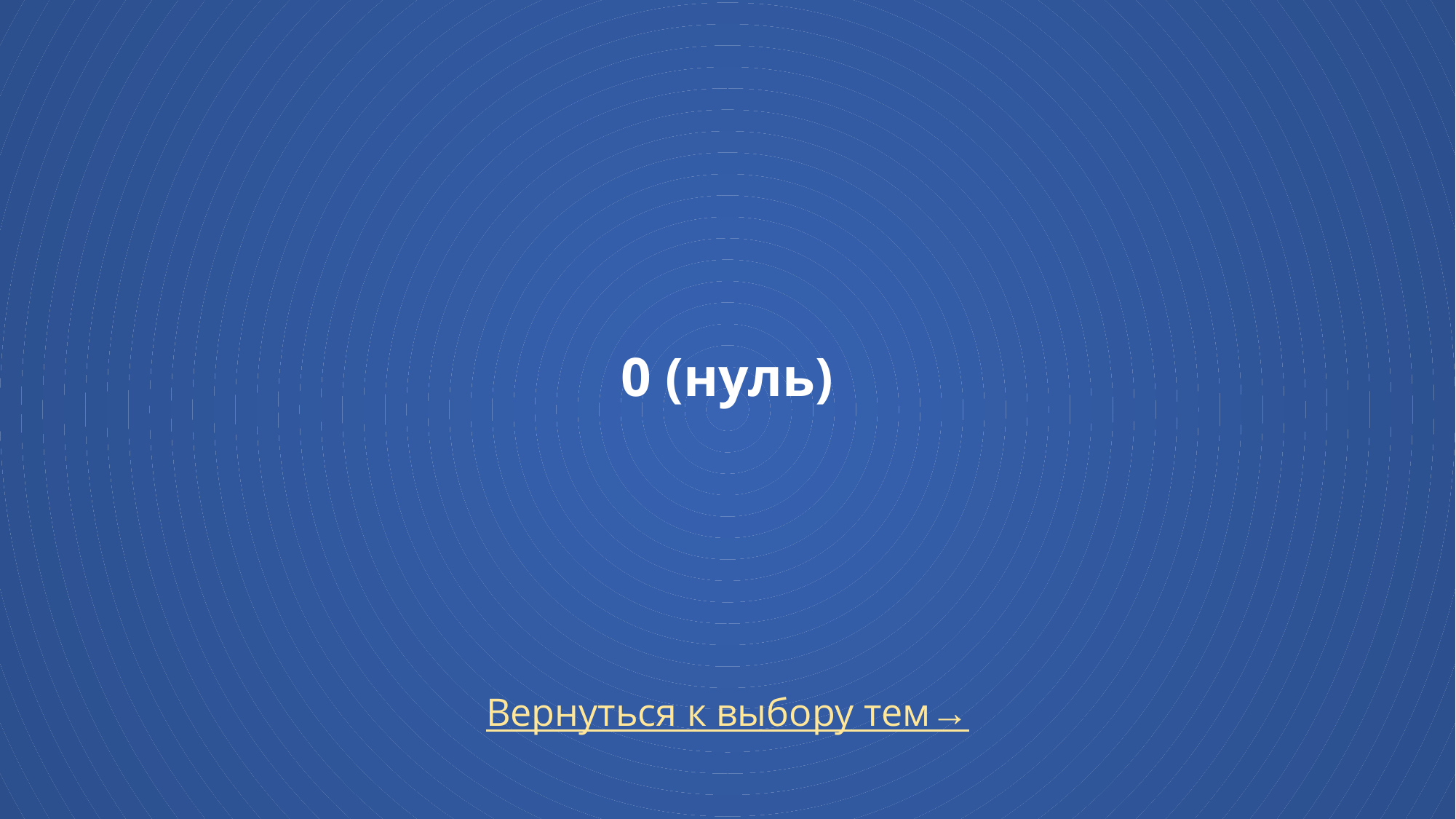

# 0 (нуль)
Вернуться к выбору тем→